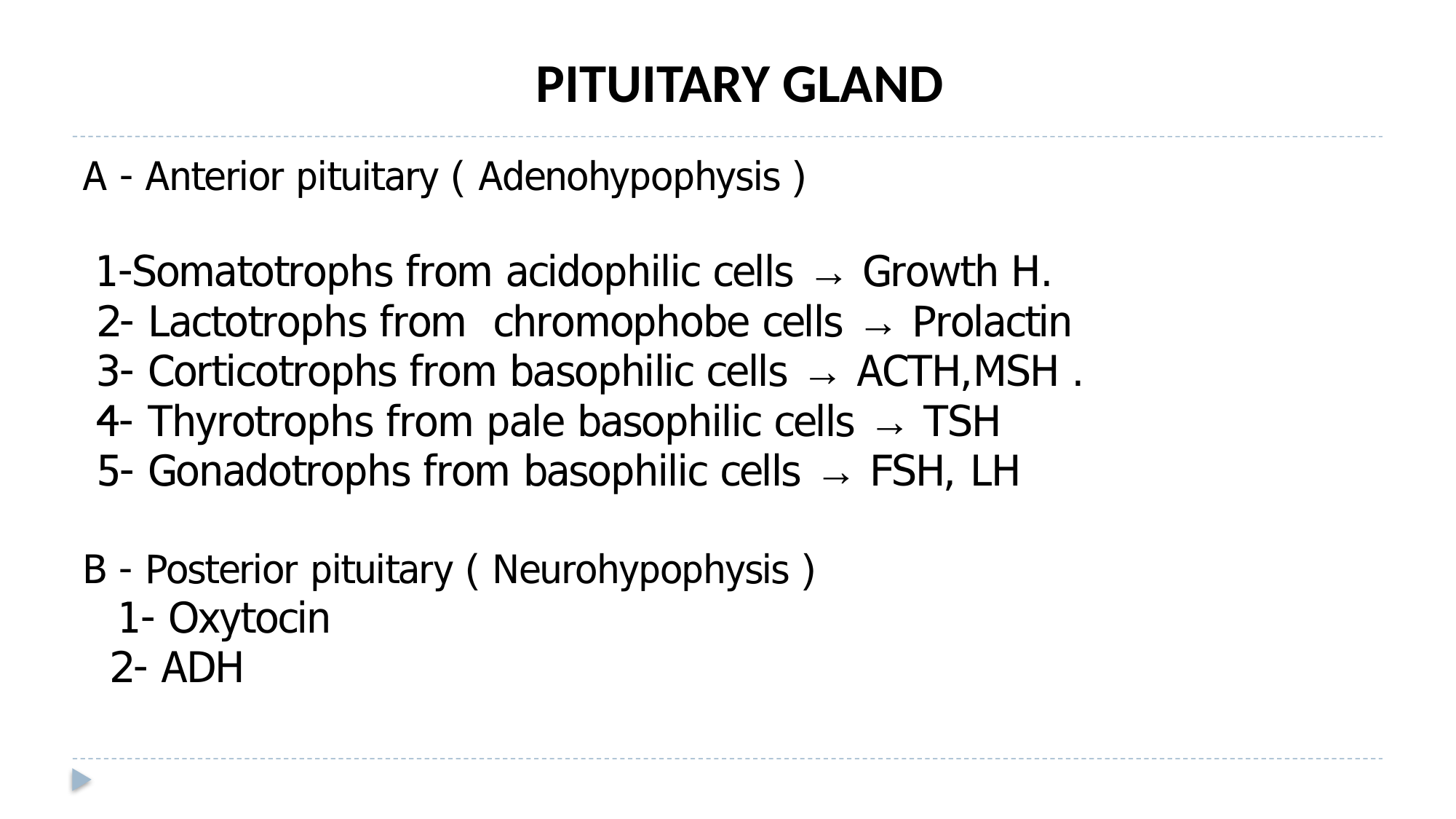

PITUITARY GLAND
A - Anterior pituitary ( Adenohypophysis )

 1-Somatotrophs from acidophilic cells → Growth H.
 2- Lactotrophs from  chromophobe cells → Prolactin
 3- Corticotrophs from basophilic cells → ACTH,MSH .
 4- Thyrotrophs from pale basophilic cells → TSH
 5- Gonadotrophs from basophilic cells → FSH, LH

B - Posterior pituitary ( Neurohypophysis )
   1- Oxytocin
  2- ADH